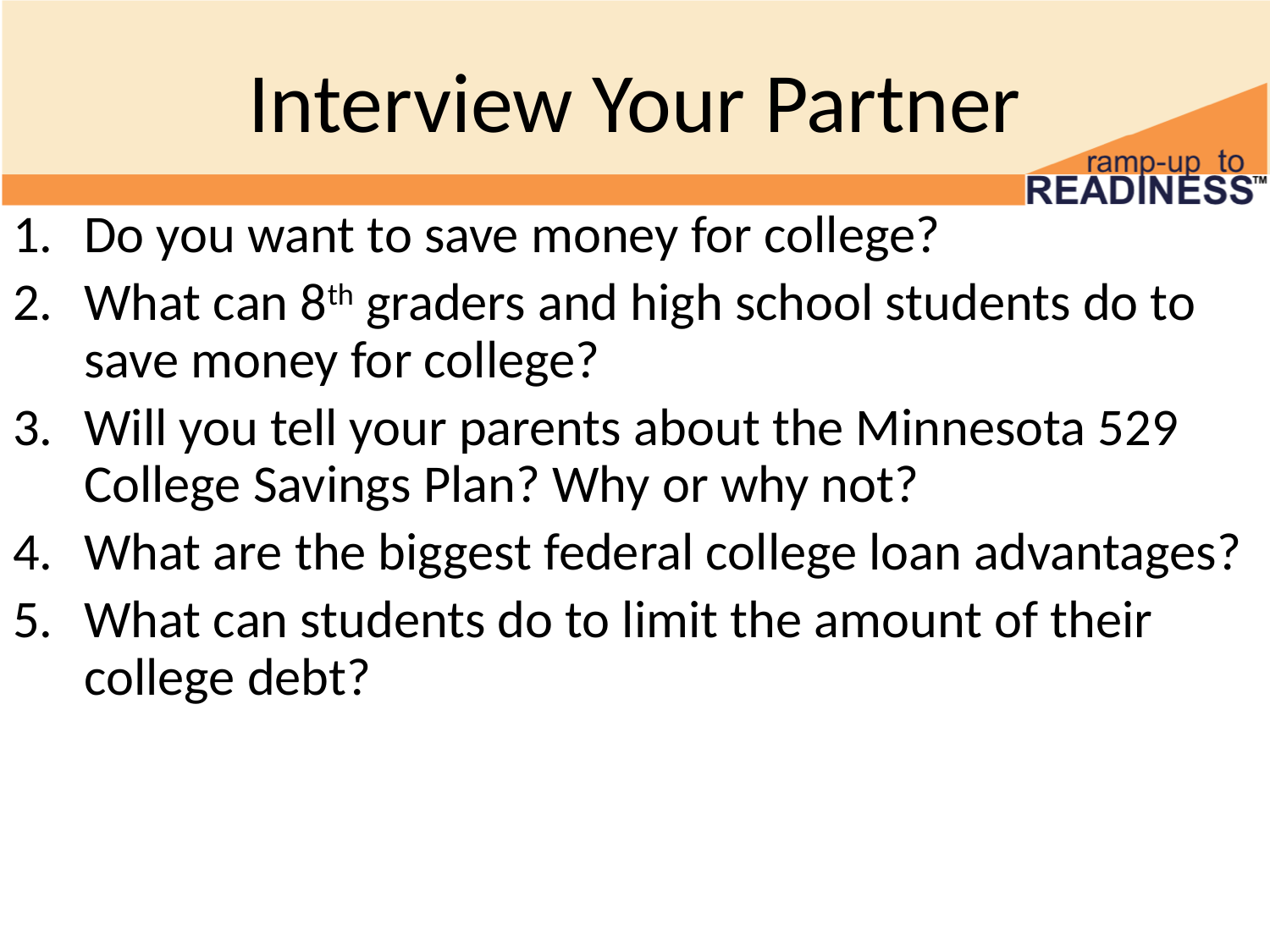

# Interview Your Partner
Do you want to save money for college?
What can 8th graders and high school students do to save money for college?
Will you tell your parents about the Minnesota 529 College Savings Plan? Why or why not?
What are the biggest federal college loan advantages?
What can students do to limit the amount of their college debt?